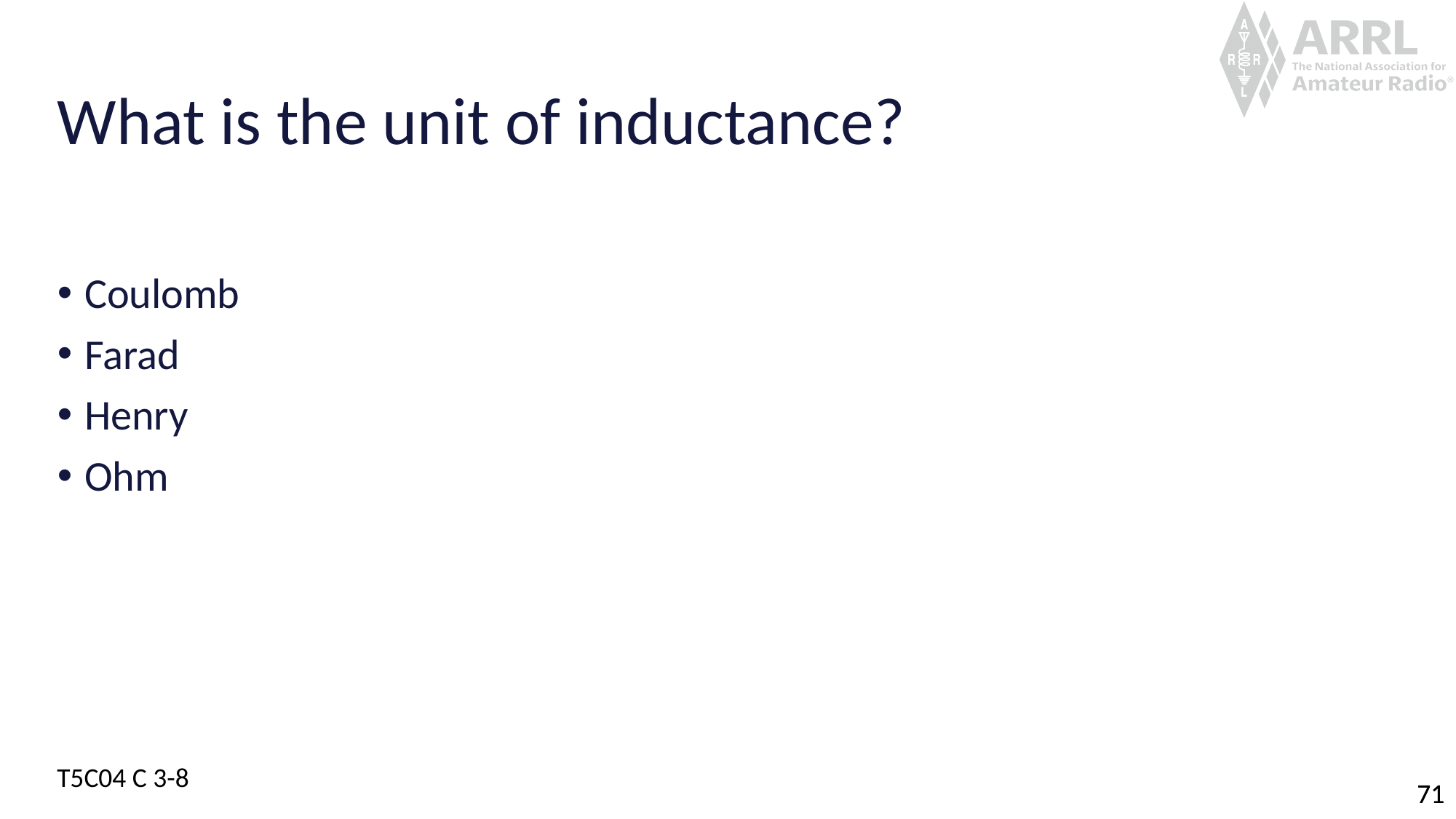

# What is the unit of inductance?
Coulomb
Farad
Henry
Ohm
T5C04 C 3-8